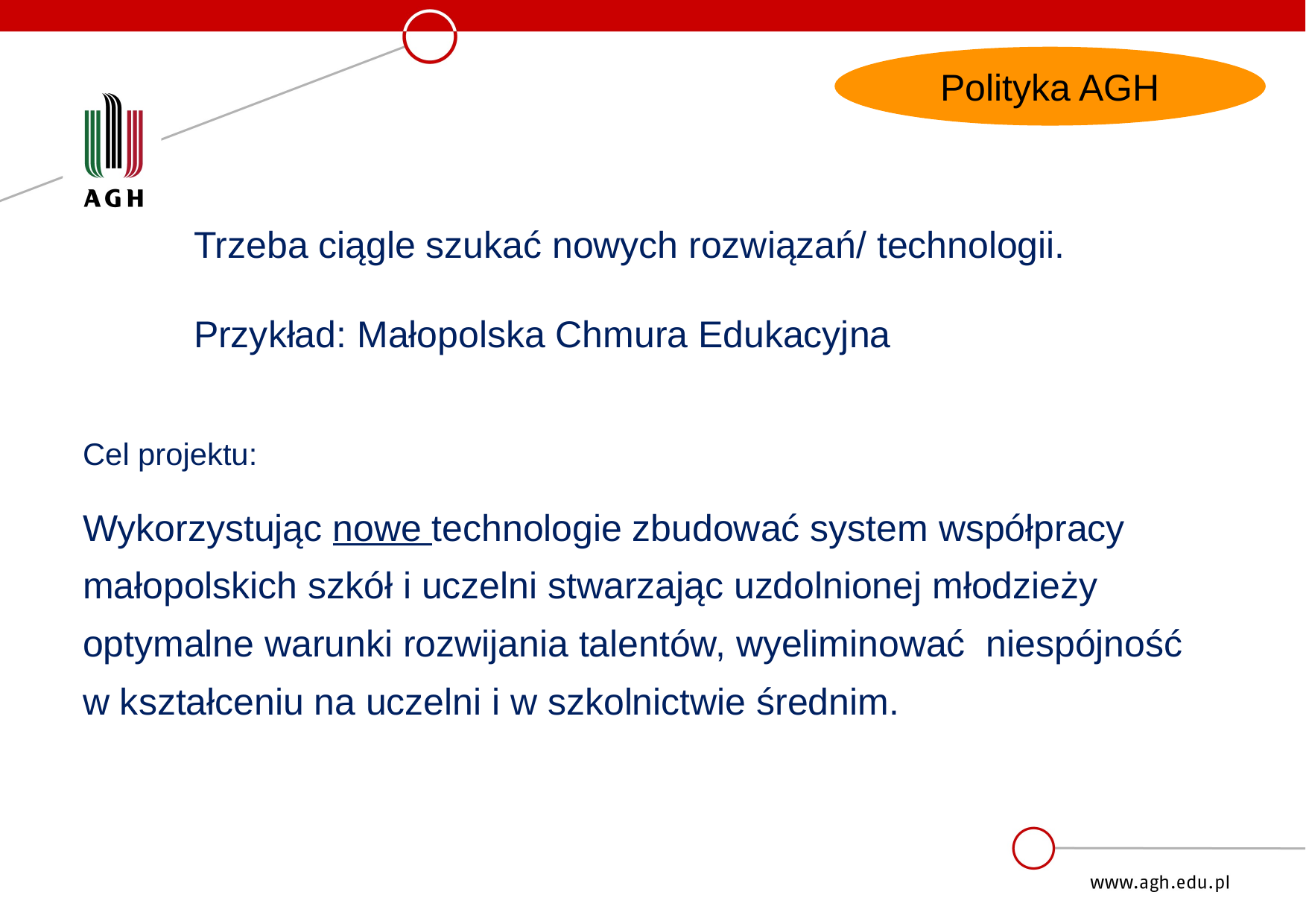

Polityka AGH
Trzeba ciągle szukać nowych rozwiązań/ technologii.

Przykład: Małopolska Chmura Edukacyjna
Cel projektu:
Wykorzystując nowe technologie zbudować system współpracy małopolskich szkół i uczelni stwarzając uzdolnionej młodzieży optymalne warunki rozwijania talentów, wyeliminować  niespójność
w kształceniu na uczelni i w szkolnictwie średnim.